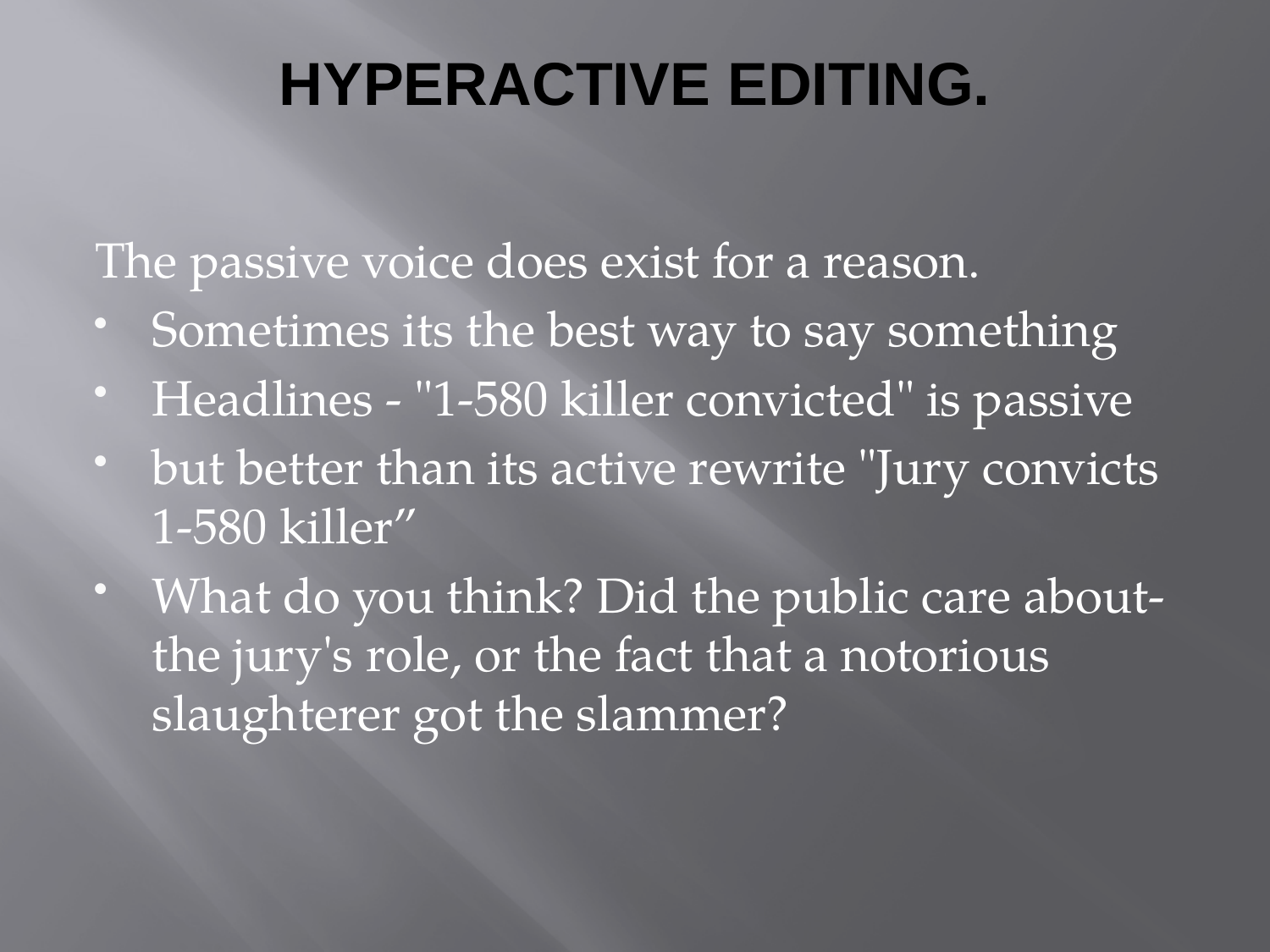

# HYPERACTIVE EDITING.
The passive voice does exist for a reason.
Sometimes its the best way to say something
Headlines - "1-580 killer convicted" is passive
but better than its active rewrite "Jury convicts 1-580 killer”
What do you think? Did the public care about-the jury's role, or the fact that a notorious slaughterer got the slammer?